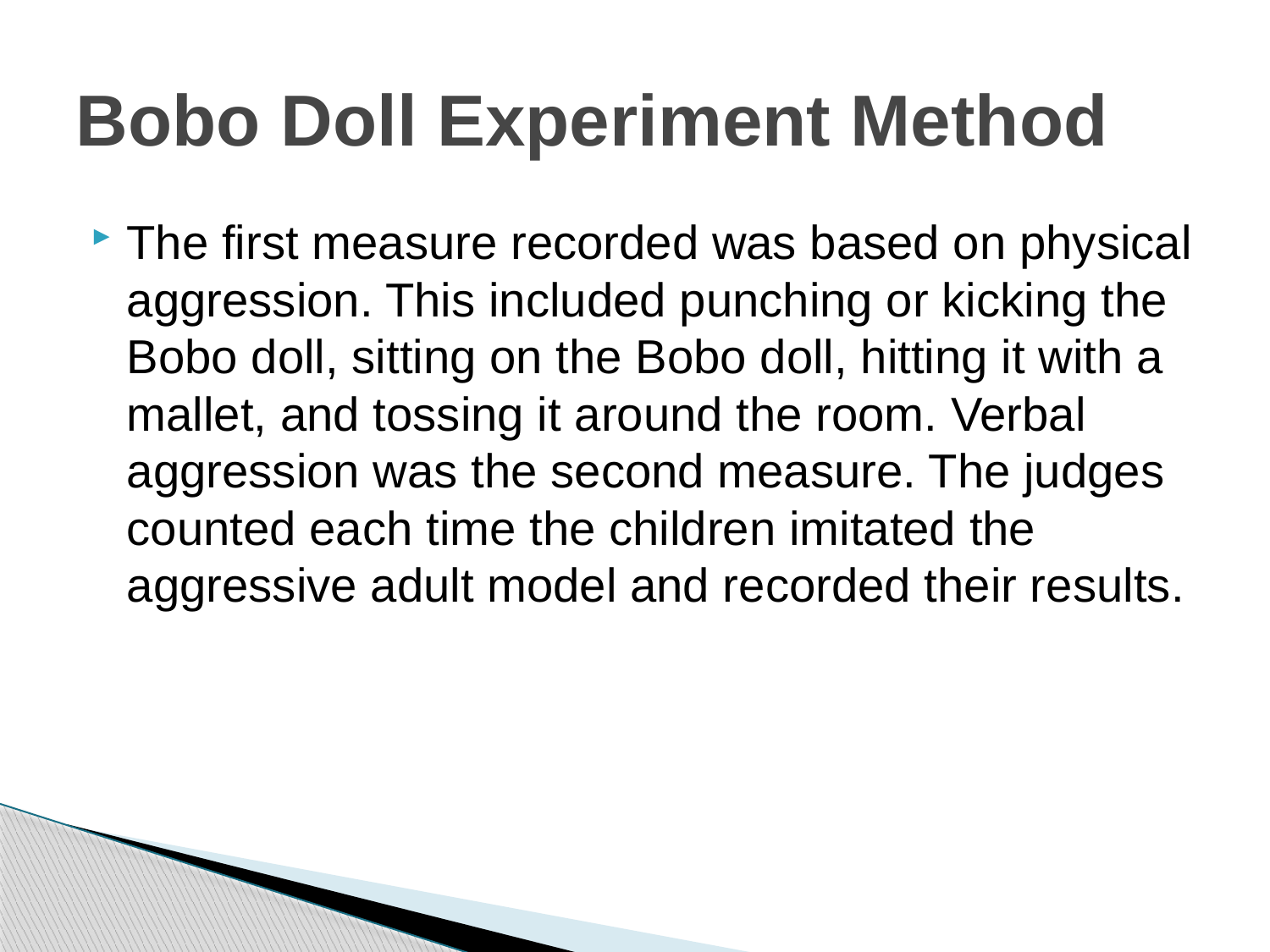

# Bobo Doll Experiment Method
The first measure recorded was based on physical aggression. This included punching or kicking the Bobo doll, sitting on the Bobo doll, hitting it with a mallet, and tossing it around the room. Verbal aggression was the second measure. The judges counted each time the children imitated the aggressive adult model and recorded their results.